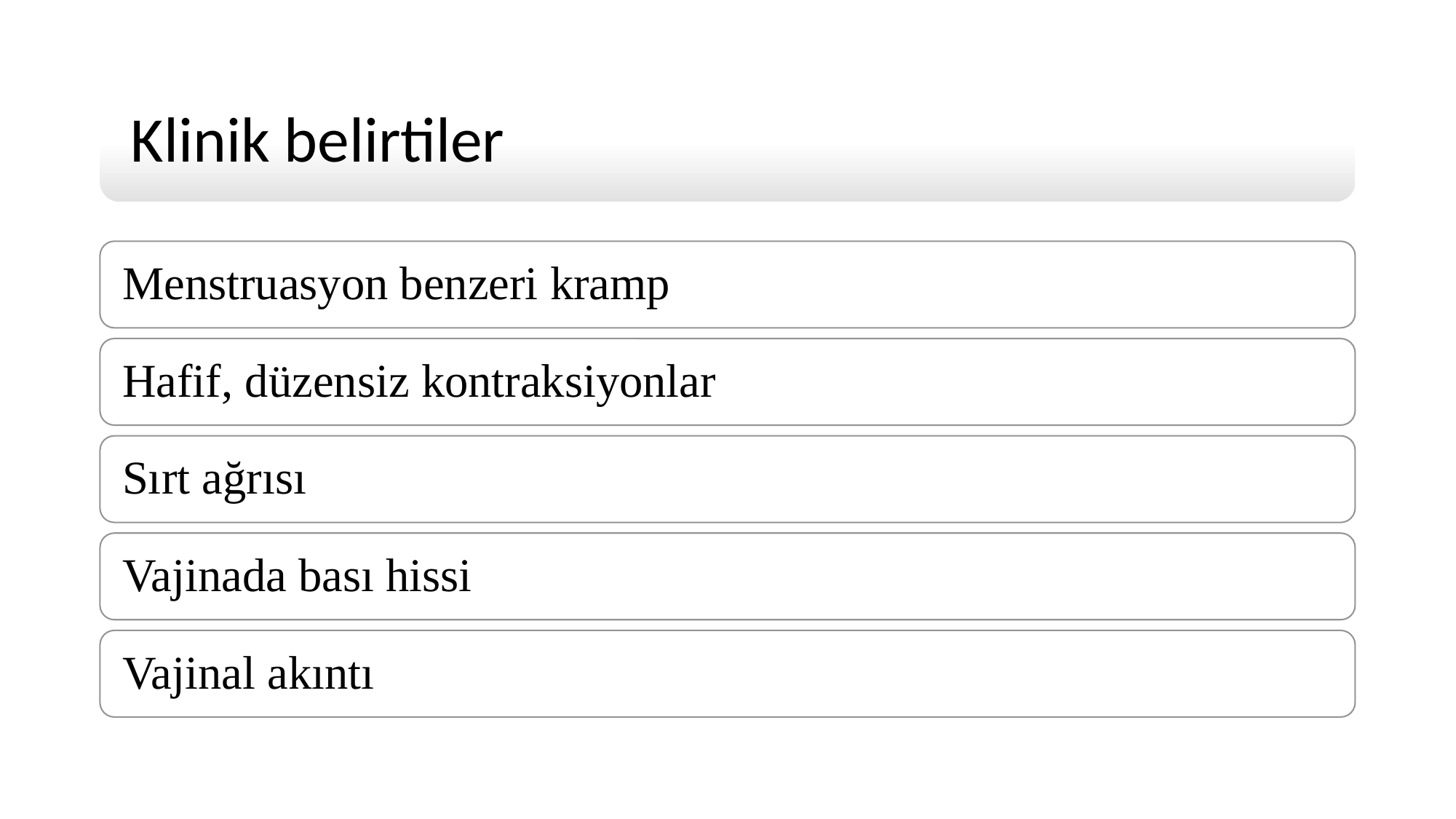

Klinik belirtiler
Menstruasyon benzeri kramp
Hafif, düzensiz kontraksiyonlar
Sırt ağrısı
Vajinada bası hissi
Vajinal akıntı